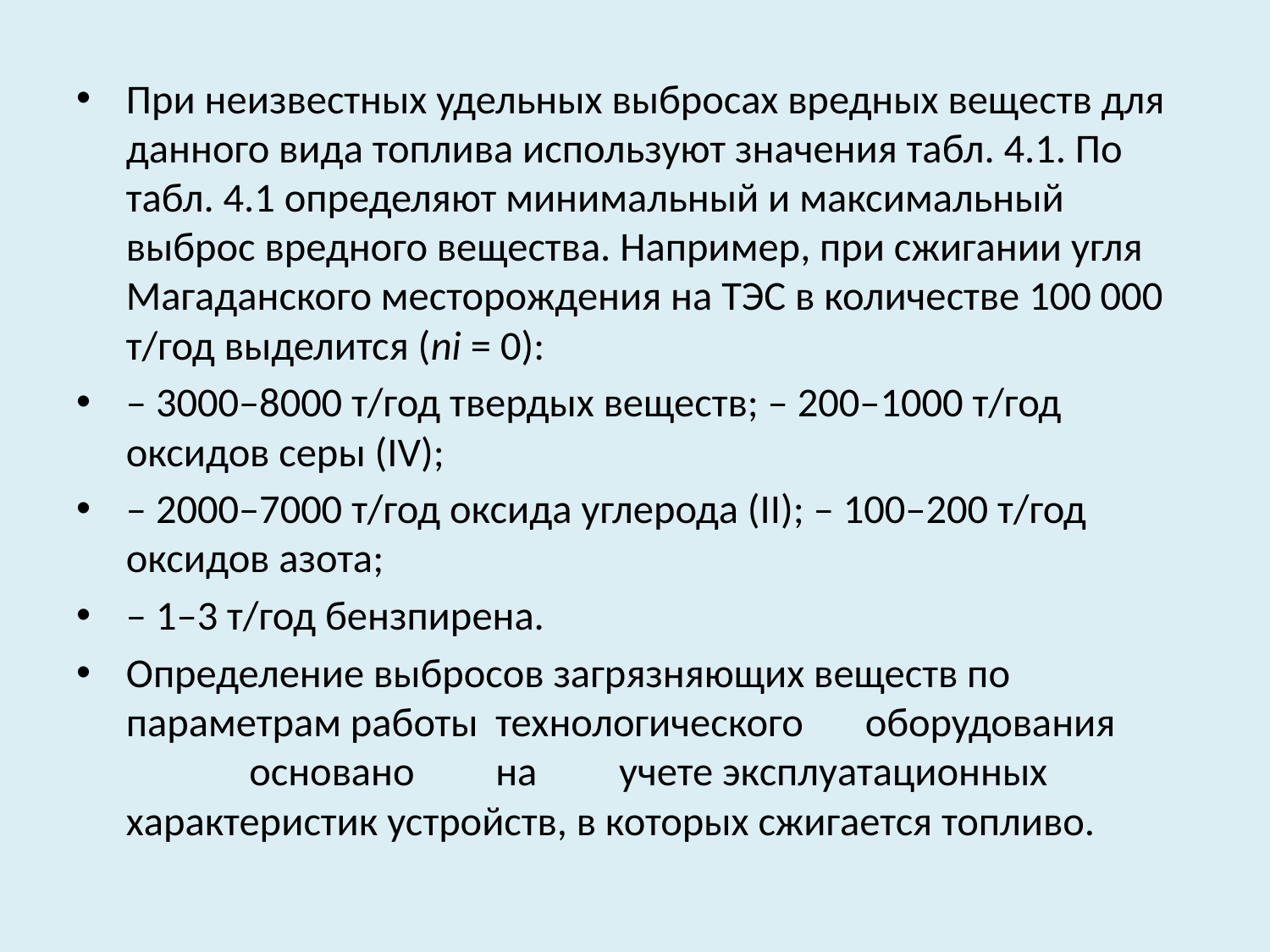

При неизвестных удельных выбросах вредных веществ для данного вида топлива используют значения табл. 4.1. По табл. 4.1 определяют минимальный и максимальный выброс вредного вещества. Например, при сжигании угля Магаданского месторождения на ТЭС в количестве 100 000 т/год выделится (ni = 0):
– 3000–8000 т/год твердых веществ; – 200–1000 т/год оксидов серы (IV);
– 2000–7000 т/год оксида углерода (II); – 100–200 т/год оксидов азота;
– 1–3 т/год бензпирена.
Определение выбросов загрязняющих веществ по параметрам работы	технологического	оборудования	основано	на	учете эксплуатационных характеристик устройств, в которых сжигается топливо.